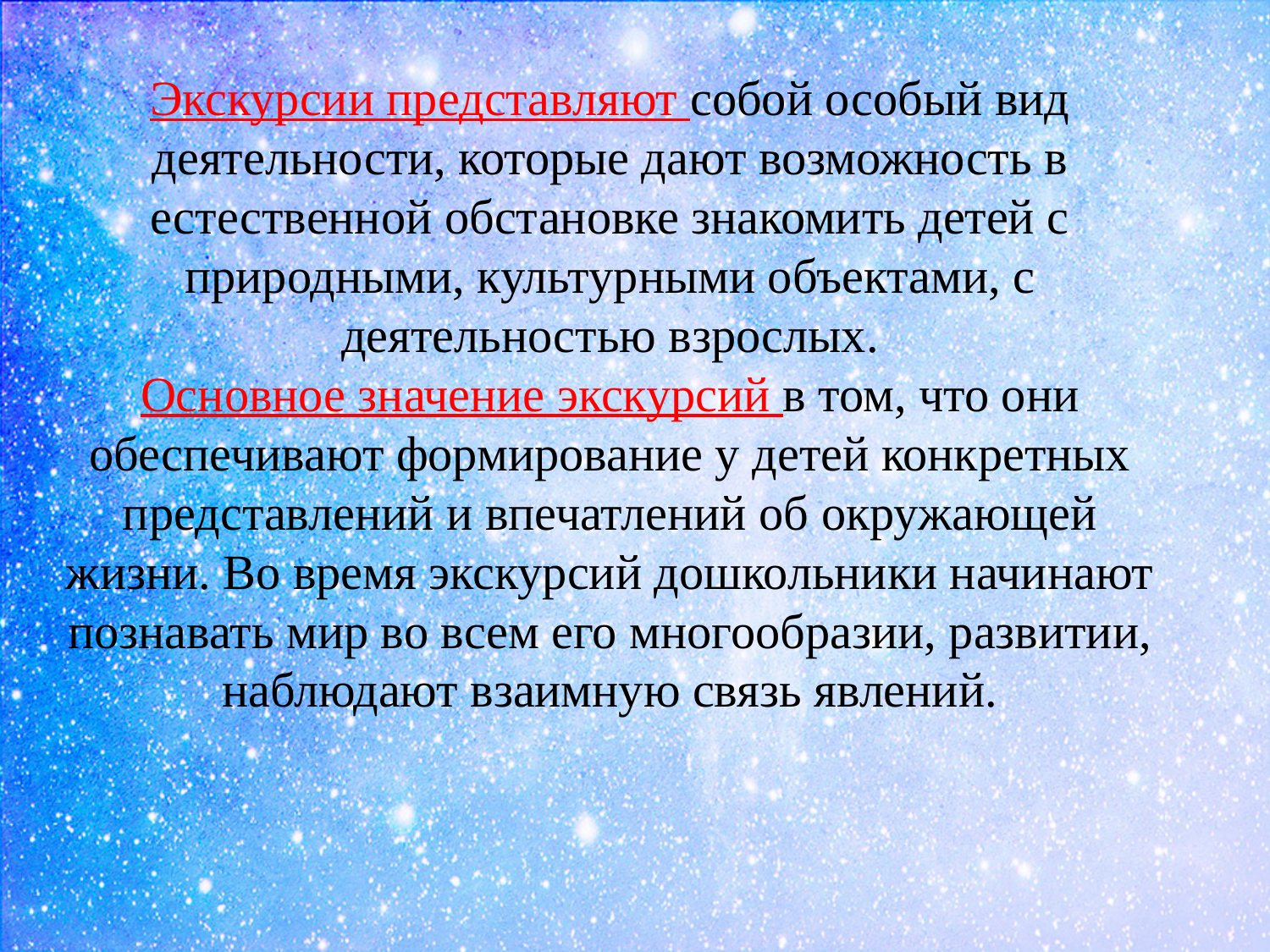

Экскурсии представляют собой особый вид деятельности, которые дают возможность в естественной обстановке знакомить детей с природными, культурными объектами, с деятельностью взрослых.
Основное значение экскурсий в том, что они обеспечивают формирование у детей конкретных представлений и впечатлений об окружающей жизни. Во время экскурсий дошкольники начинают познавать мир во всем его многообразии, развитии, наблюдают взаимную связь явлений.